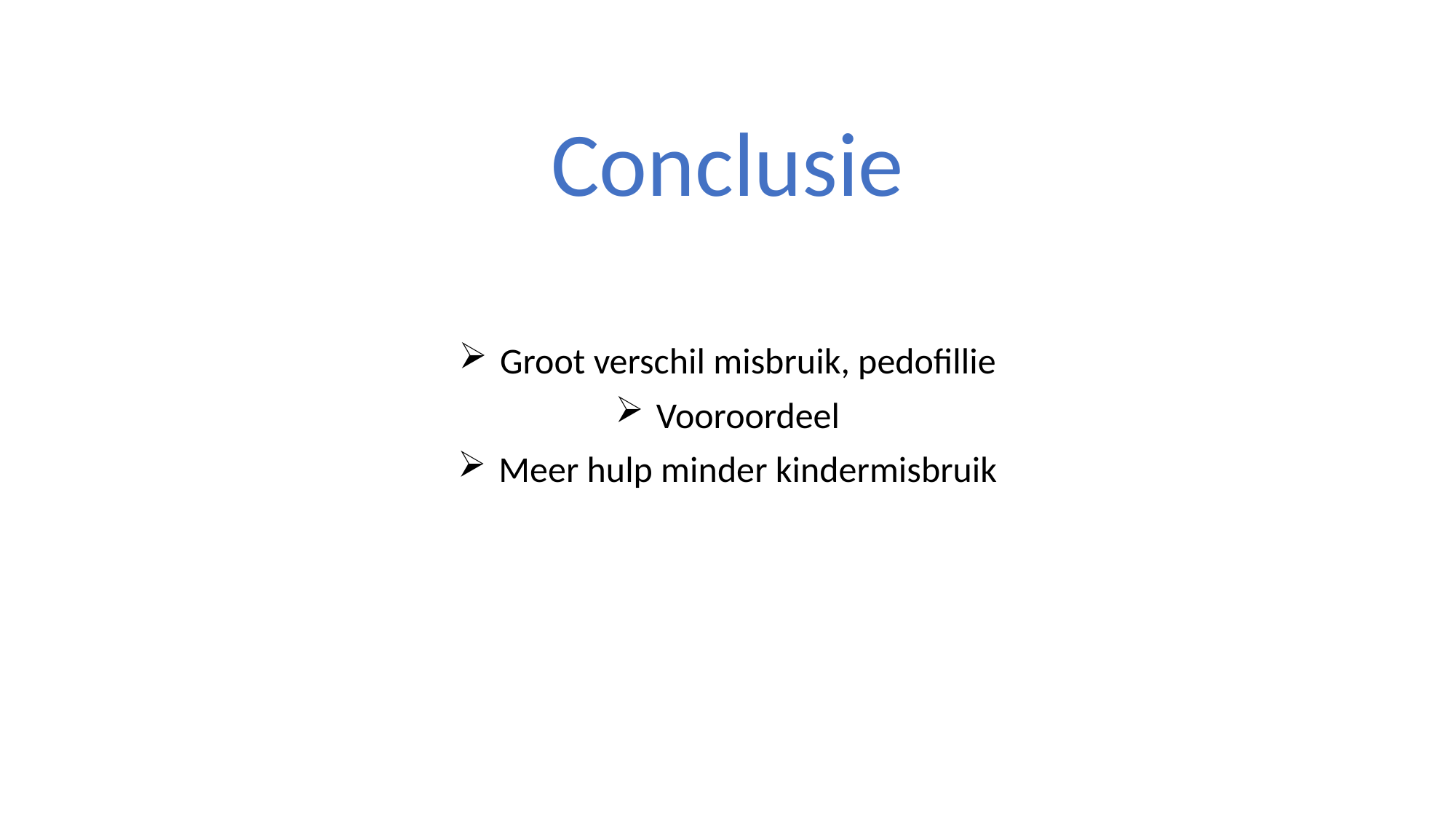

# Conclusie
Groot verschil misbruik, pedofillie
Vooroordeel
Meer hulp minder kindermisbruik